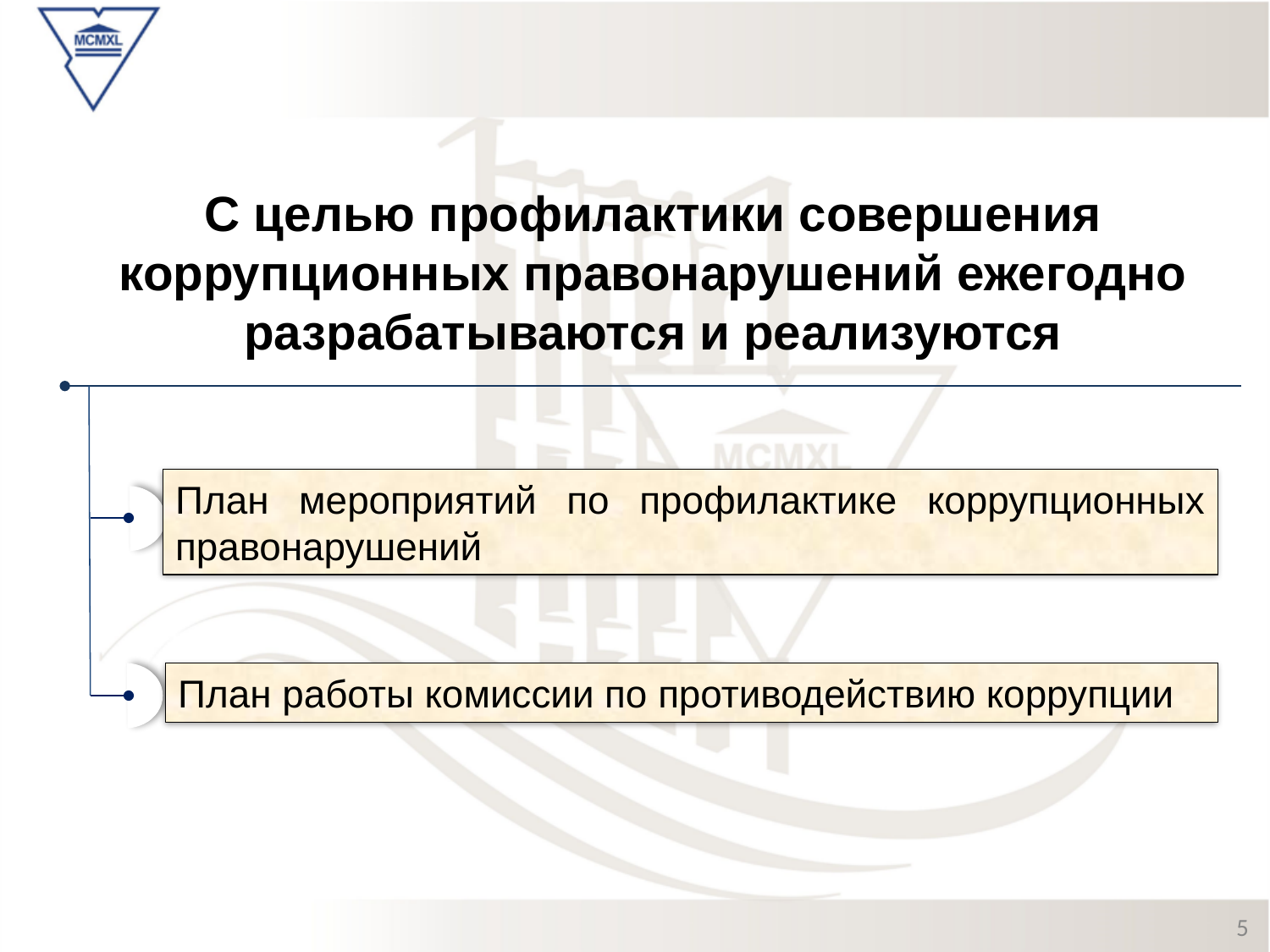

С целью профилактики совершения коррупционных правонарушений ежегодно разрабатываются и реализуются
План мероприятий по профилактике коррупционных правонарушений

План работы комиссии по противодействию коррупции
5